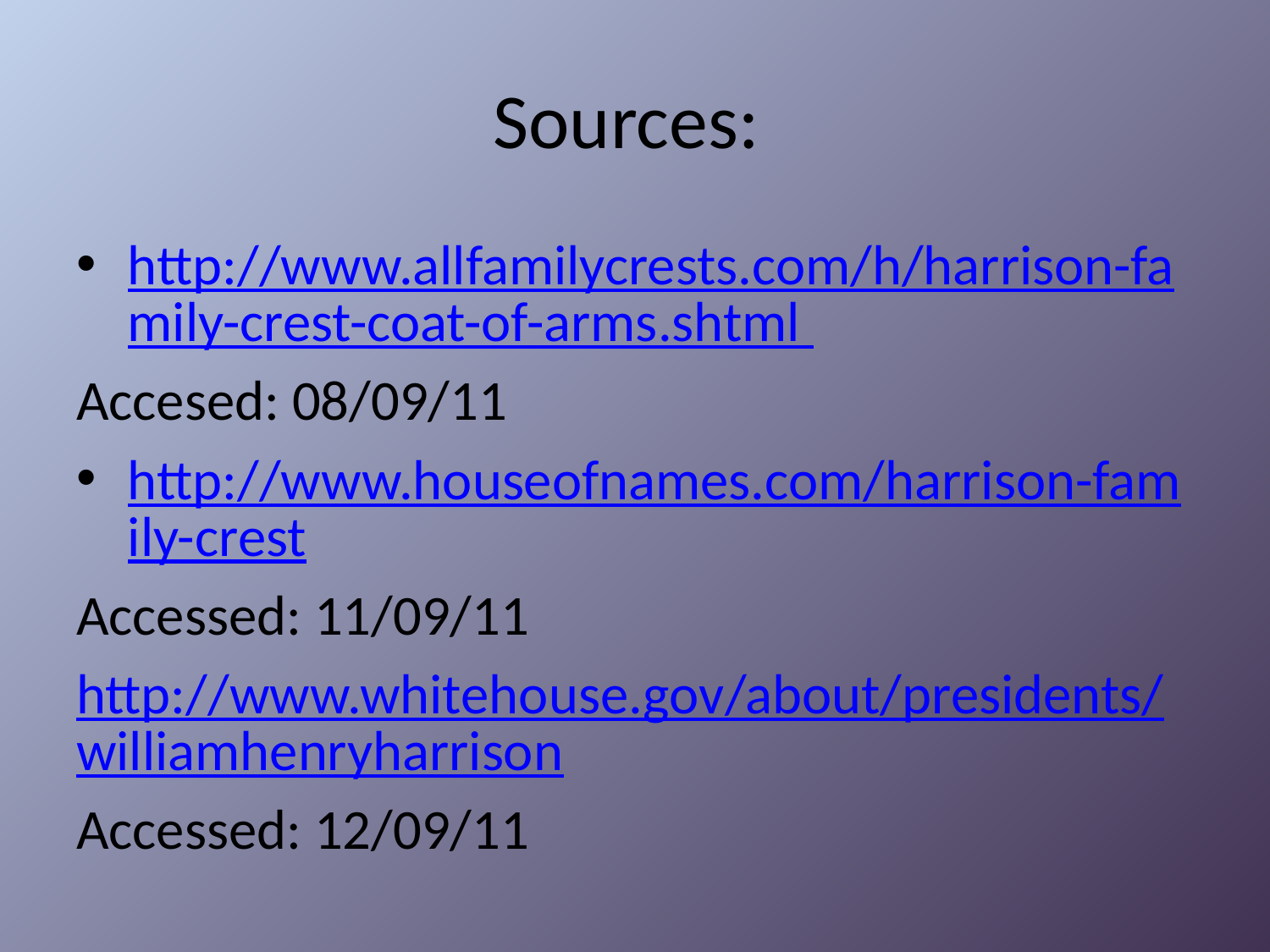

# Sources:
http://www.allfamilycrests.com/h/harrison-family-crest-coat-of-arms.shtml
Accesed: 08/09/11
http://www.houseofnames.com/harrison-family-crest
Accessed: 11/09/11
http://www.whitehouse.gov/about/presidents/williamhenryharrison
Accessed: 12/09/11